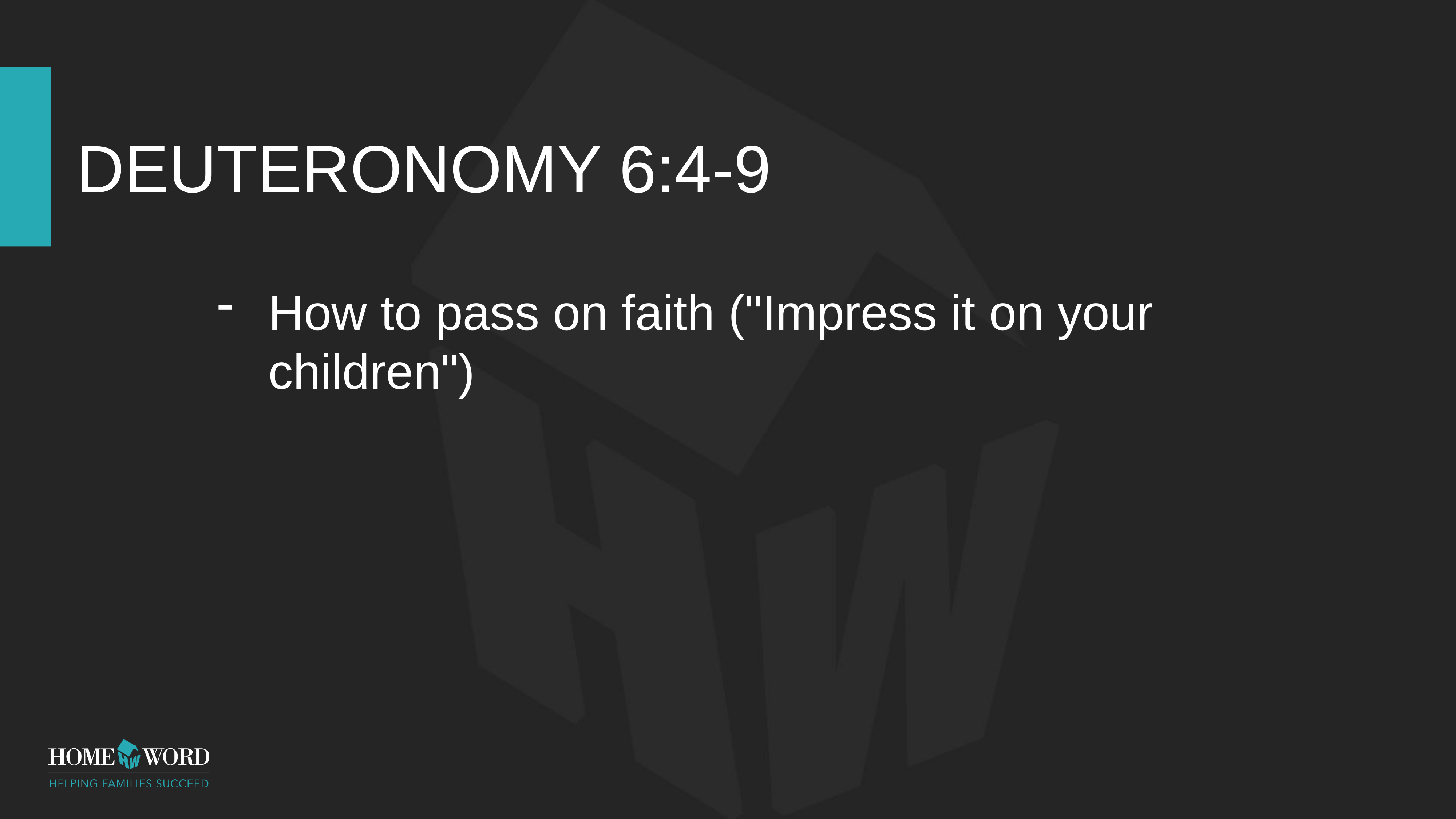

# Deuteronomy 6:4-9
How to pass on faith ("Impress it on your children")